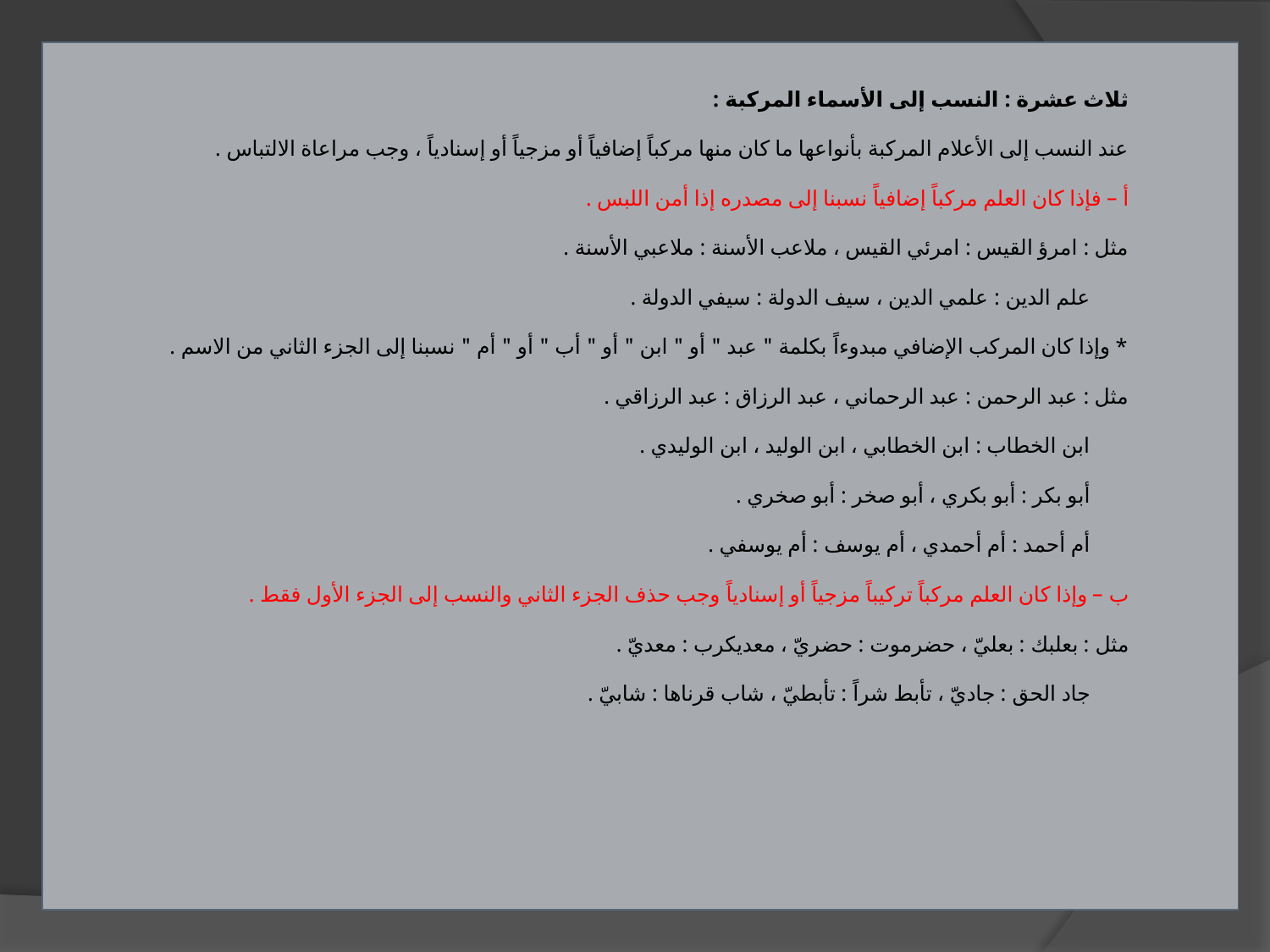

| ثلاث عشرة : النسب إلى الأسماء المركبة : عند النسب إلى الأعلام المركبة بأنواعها ما كان منها مركباً إضافياً أو مزجياً أو إسنادياً ، وجب مراعاة الالتباس . أ – فإذا كان العلم مركباً إضافياً نسبنا إلى مصدره إذا أمن اللبس . مثل : امرؤ القيس : امرئي القيس ، ملاعب الأسنة : ملاعبي الأسنة .        علم الدين : علمي الدين ، سيف الدولة : سيفي الدولة . \* وإذا كان المركب الإضافي مبدوءاً بكلمة " عبد " أو " ابن " أو " أب " أو " أم " نسبنا إلى الجزء الثاني من الاسم . مثل : عبد الرحمن : عبد الرحماني ، عبد الرزاق : عبد الرزاقي .        ابن الخطاب : ابن الخطابي ، ابن الوليد ، ابن الوليدي .        أبو بكر : أبو بكري ، أبو صخر : أبو صخري .        أم أحمد : أم أحمدي ، أم يوسف : أم يوسفي . ب – وإذا كان العلم مركباً تركيباً مزجياً أو إسنادياً وجب حذف الجزء الثاني والنسب إلى الجزء الأول فقط . مثل : بعلبك : بعليّ ، حضرموت : حضريّ ، معديكرب : معديّ .        جاد الحق : جاديّ ، تأبط شراً : تأبطيّ ، شاب قرناها : شابيّ . |
| --- |